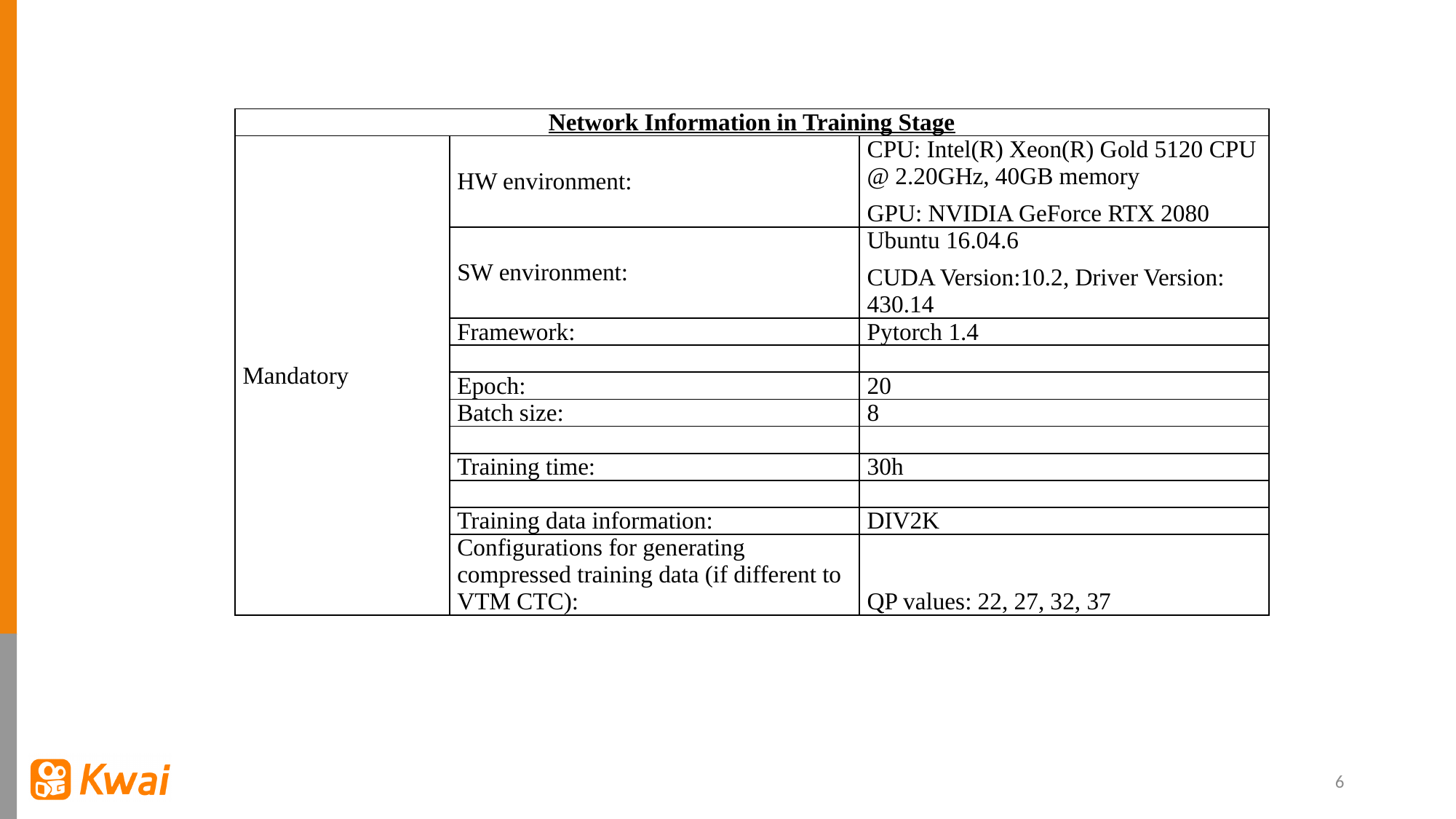

| Network Information in Training Stage |  |  |
| --- | --- | --- |
| Mandatory | HW environment: | CPU: Intel(R) Xeon(R) Gold 5120 CPU @ 2.20GHz, 40GB memory GPU: NVIDIA GeForce RTX 2080 |
|  | SW environment: | Ubuntu 16.04.6 CUDA Version:10.2, Driver Version: 430.14 |
|  | Framework: | Pytorch 1.4 |
|  |  |  |
|  | Epoch: | 20 |
|  | Batch size: | 8 |
|  |  |  |
|  | Training time: | 30h |
|  |  |  |
|  | Training data information: | DIV2K |
|  | Configurations for generating compressed training data (if different to VTM CTC): | QP values: 22, 27, 32, 37 |
6